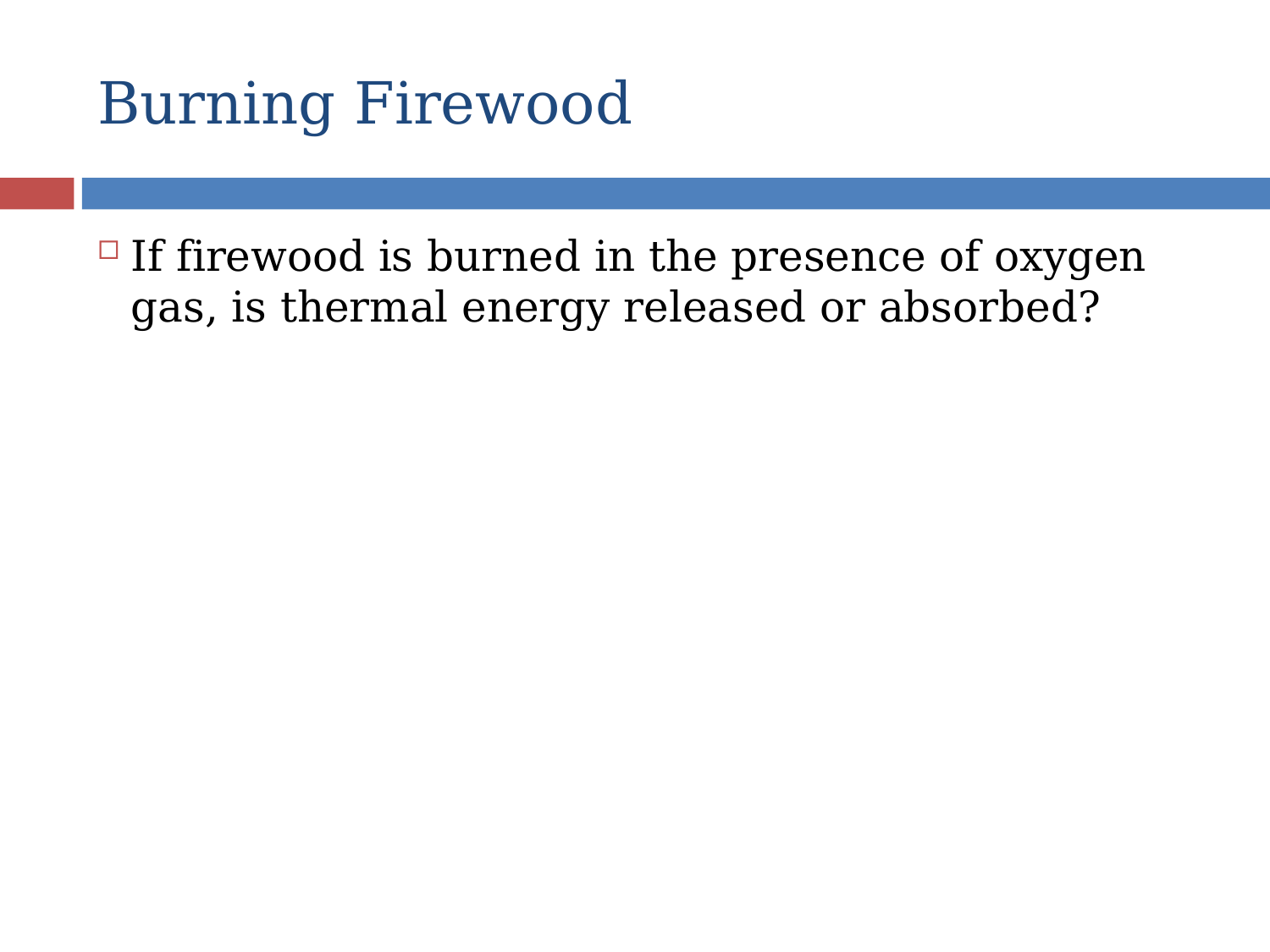

# Burning Firewood
If firewood is burned in the presence of oxygen gas, is thermal energy released or absorbed?